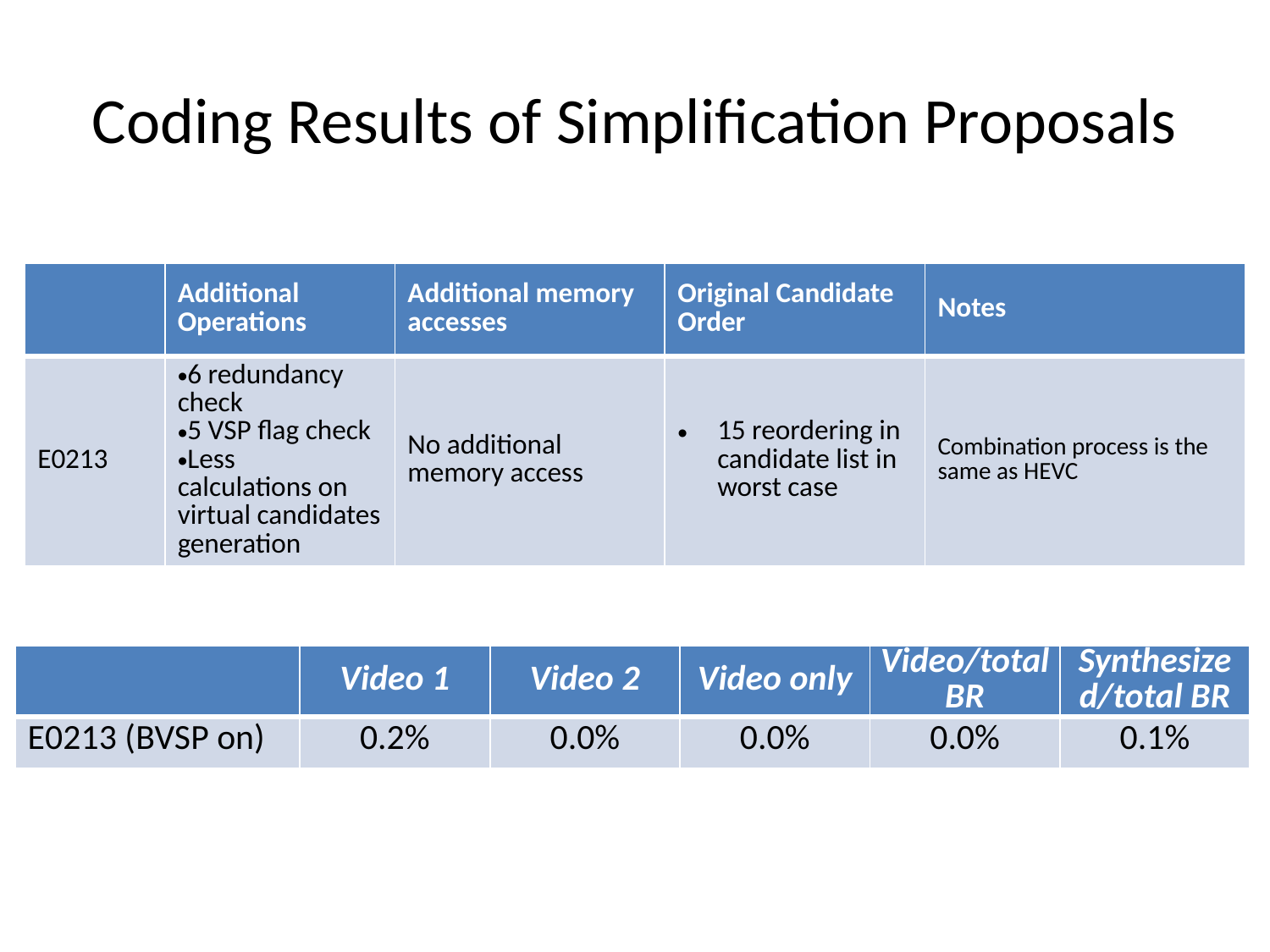

# Coding Results of Simplification Proposals
|  | Additional Operations | Additional memory accesses | Original Candidate Order | Notes |
| --- | --- | --- | --- | --- |
| E0213 | 6 redundancy check 5 VSP flag check Less calculations on virtual candidates generation | No additional memory access | 15 reordering in candidate list in worst case | Combination process is the same as HEVC |
|  | Video 1 | Video 2 | Video only | Video/total BR | Synthesized/total BR |
| --- | --- | --- | --- | --- | --- |
| E0213 (BVSP on) | 0.2% | 0.0% | 0.0% | 0.0% | 0.1% |